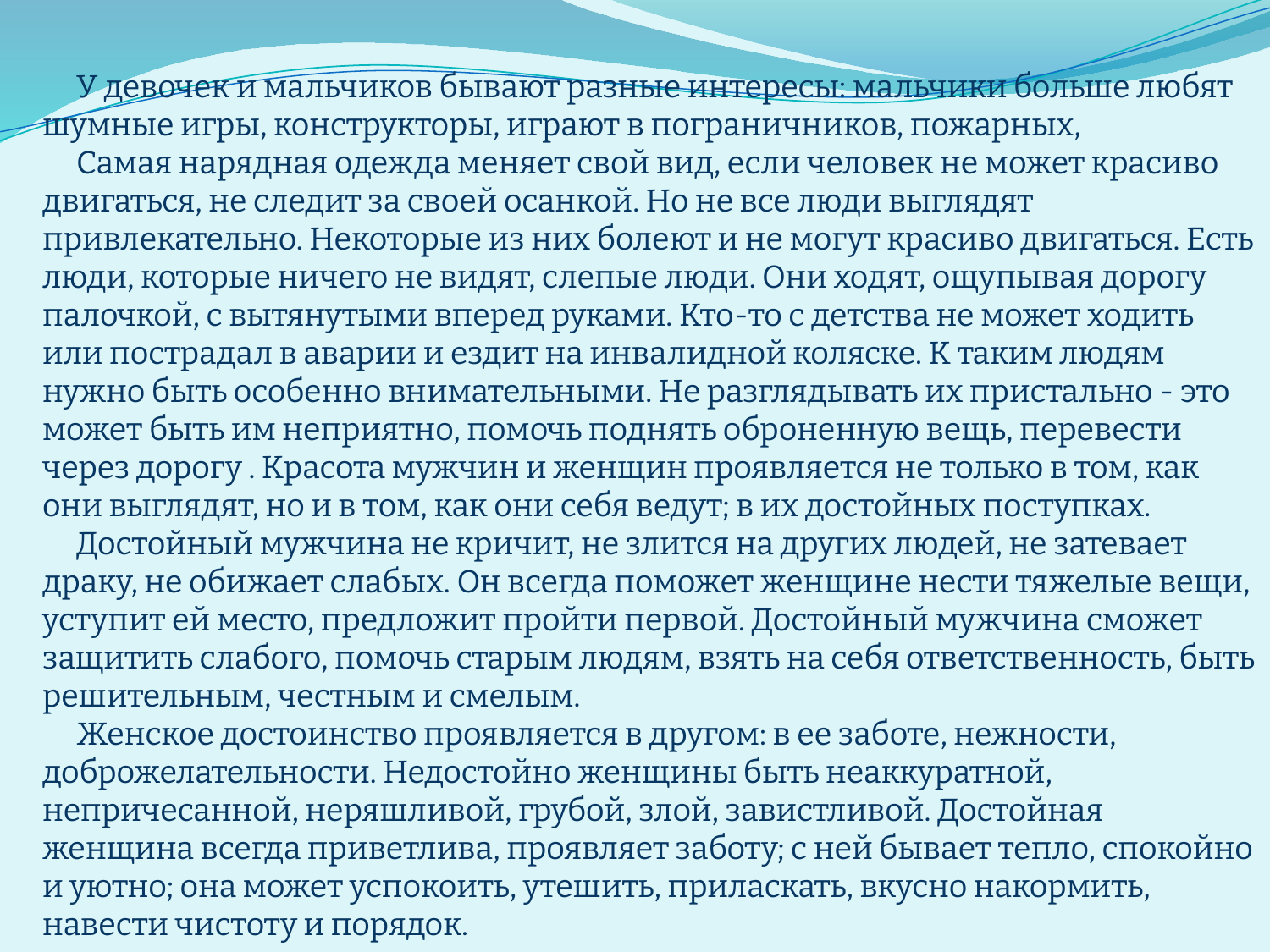

У девочек и мальчиков бывают разные интересы: мальчики больше любят шумные игры, конструкторы, играют в пограничников, пожарных,
Самая нарядная одежда меняет свой вид, если человек не может красиво двигаться, не следит за своей осанкой. Но не все люди выглядят привлекательно. Некоторые из них болеют и не могут красиво двигаться. Есть люди, которые ничего не видят, слепые люди. Они ходят, ощупывая дорогу палочкой, с вытянутыми вперед руками. Кто-то с детства не может ходить или пострадал в аварии и ездит на инвалидной коляске. К таким людям нужно быть особенно внимательными. Не разглядывать их пристально - это может быть им неприятно, помочь поднять оброненную вещь, перевести через дорогу . Красота мужчин и женщин проявляется не только в том, как они выглядят, но и в том, как они себя ведут; в их достойных поступках.
Достойный мужчина не кричит, не злится на других людей, не затевает драку, не обижает слабых. Он всегда поможет женщине нести тяжелые вещи, уступит ей место, предложит пройти первой. Достойный мужчина сможет защитить слабого, помочь старым людям, взять на себя ответственность, быть решительным, честным и смелым.
Женское достоинство проявляется в другом: в ее заботе, нежности, доброжелательности. Недостойно женщины быть неаккуратной, непричесанной, неряшливой, грубой, злой, завистливой. Достойная женщина всегда приветлива, проявляет заботу; с ней бывает тепло, спокойно и уютно; она может успокоить, утешить, приласкать, вкусно накормить, навести чистоту и порядок.